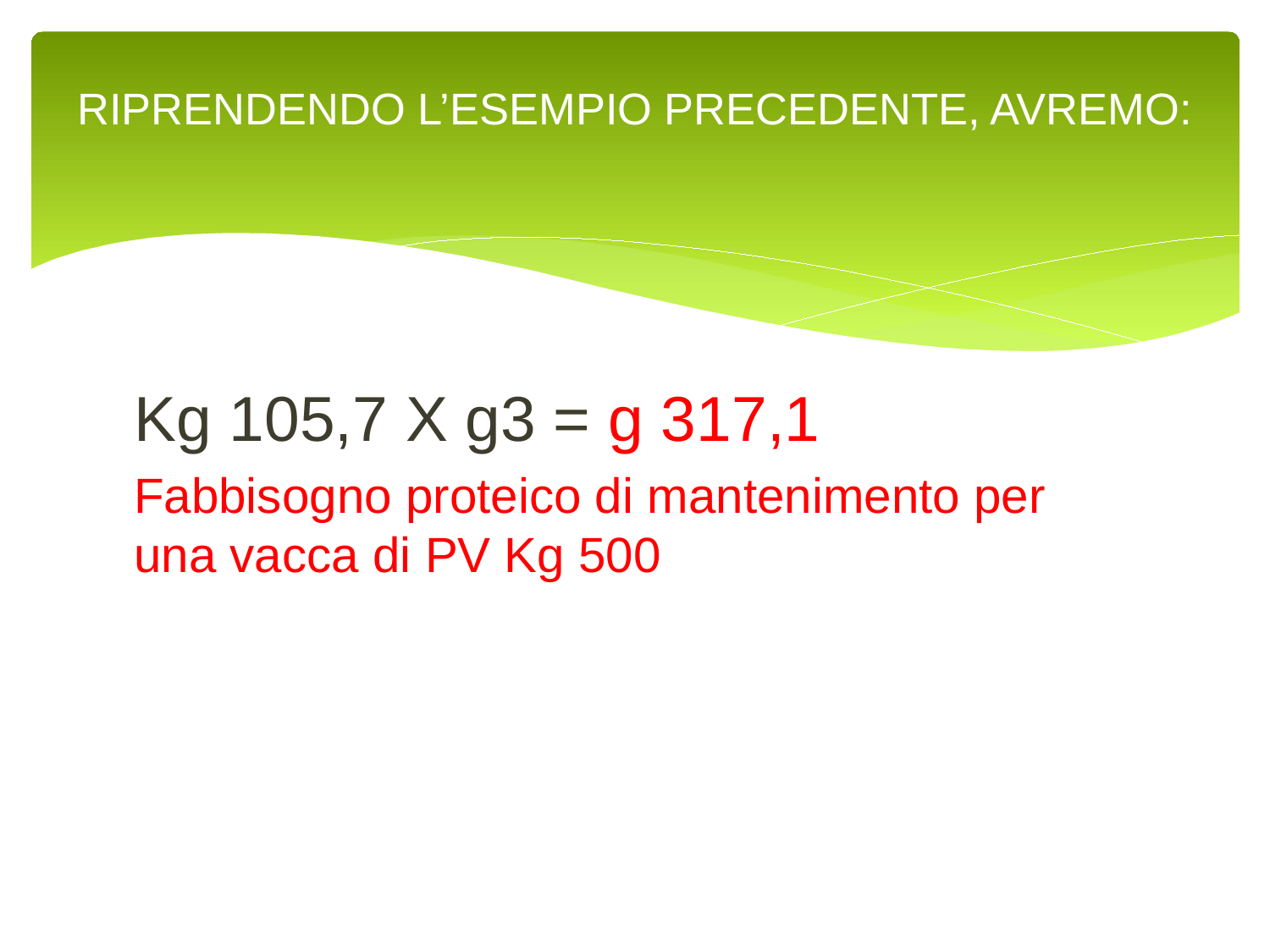

# RIPRENDENDO L’ESEMPIO PRECEDENTE, AVREMO:
Kg 105,7 X g3 = g 317,1
Fabbisogno proteico di mantenimento per una vacca di PV Kg 500